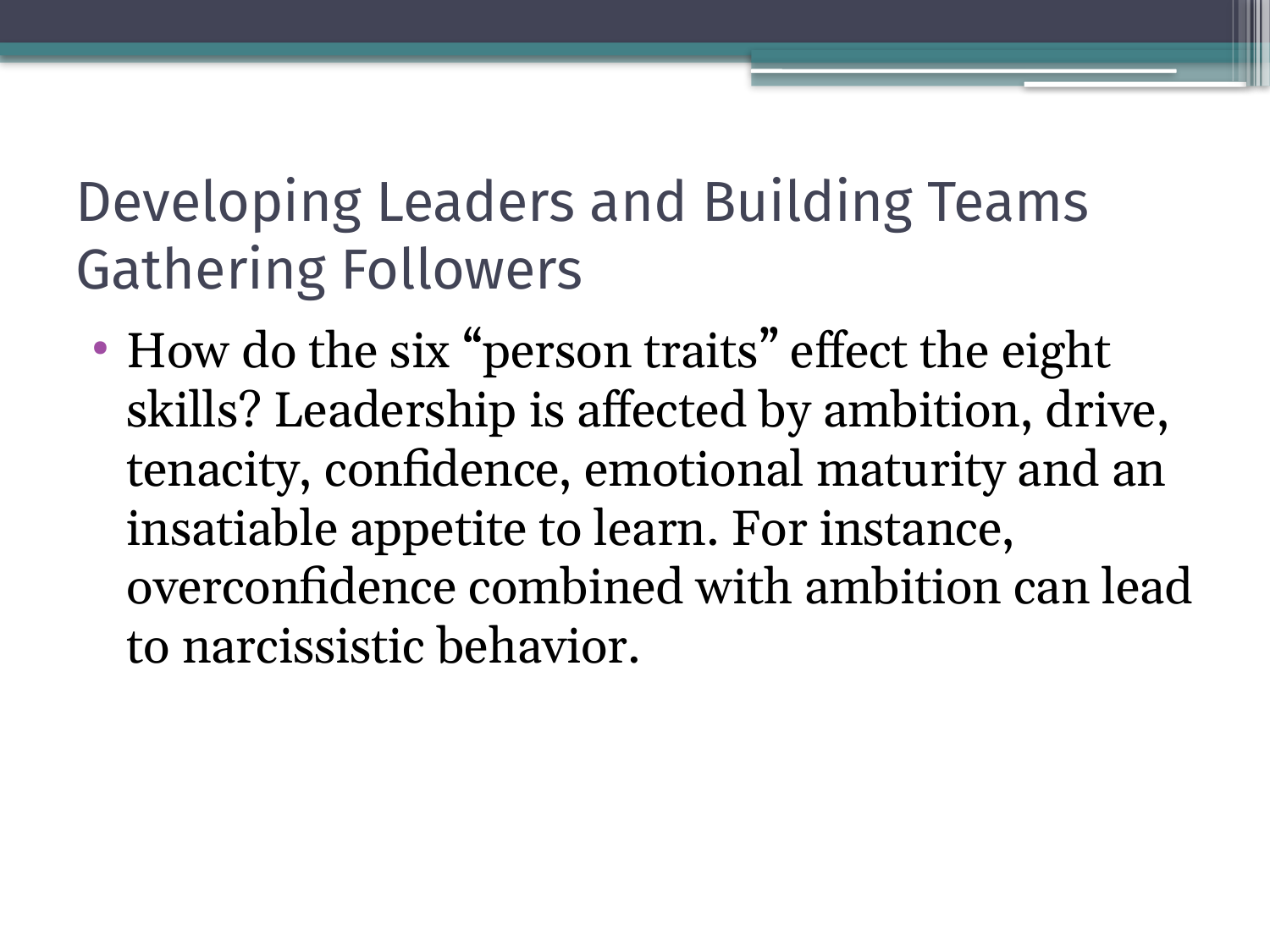

# Developing Leaders and Building Teams Gathering Followers
How do the six “person traits” effect the eight skills? Leadership is affected by ambition, drive, tenacity, confidence, emotional maturity and an insatiable appetite to learn. For instance, overconfidence combined with ambition can lead to narcissistic behavior.